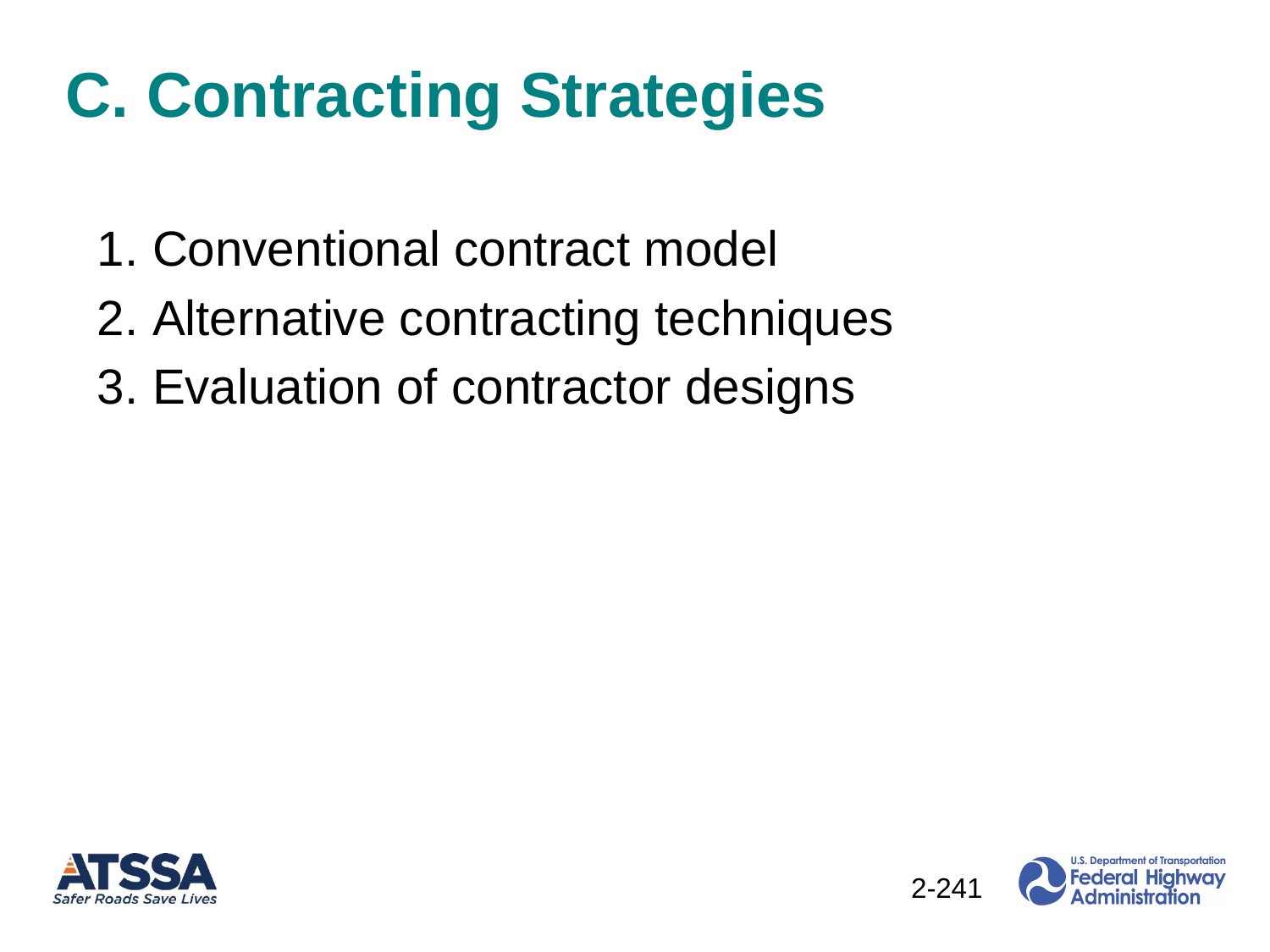

# C. Contracting Strategies
Conventional contract model
Alternative contracting techniques
Evaluation of contractor designs